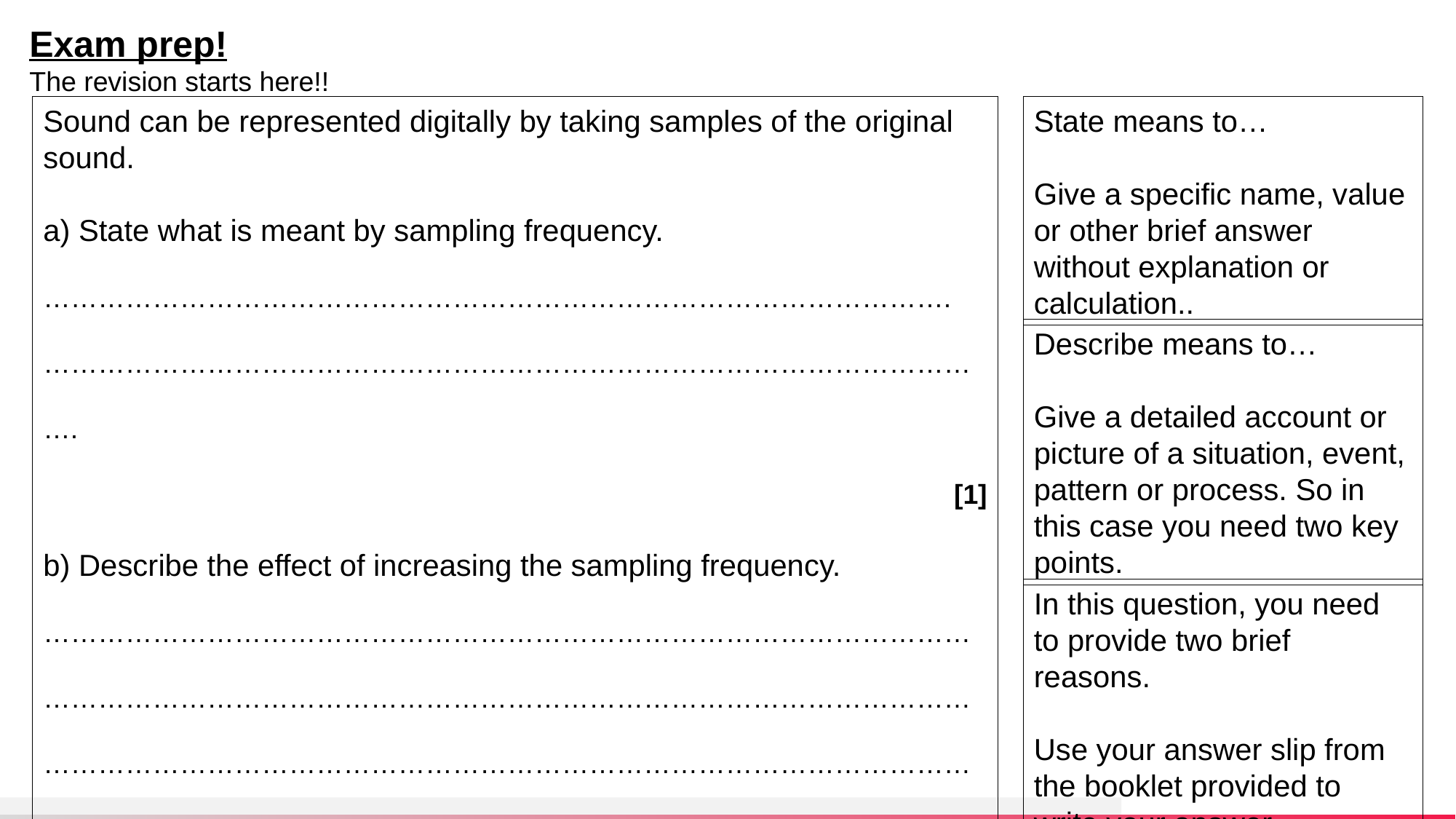

Exam prep!
The revision starts here!!
Sound can be represented digitally by taking samples of the original sound.

a) State what is meant by sampling frequency.
……………………………………………………………………………………….…………………………………………………………………………………………….
[1]
b) Describe the effect of increasing the sampling frequency.
……………………………………………………………………………………………………………………………………………………………………………………
……………………………………………………………………………………………………………………………………………………………………………………
[2]
State means to…

Give a specific name, value or other brief answer without explanation or calculation..
Describe means to…

Give a detailed account or picture of a situation, event, pattern or process. So in this case you need two key points.
In this question, you need to provide two brief reasons.

Use your answer slip from the booklet provided to write your answer.